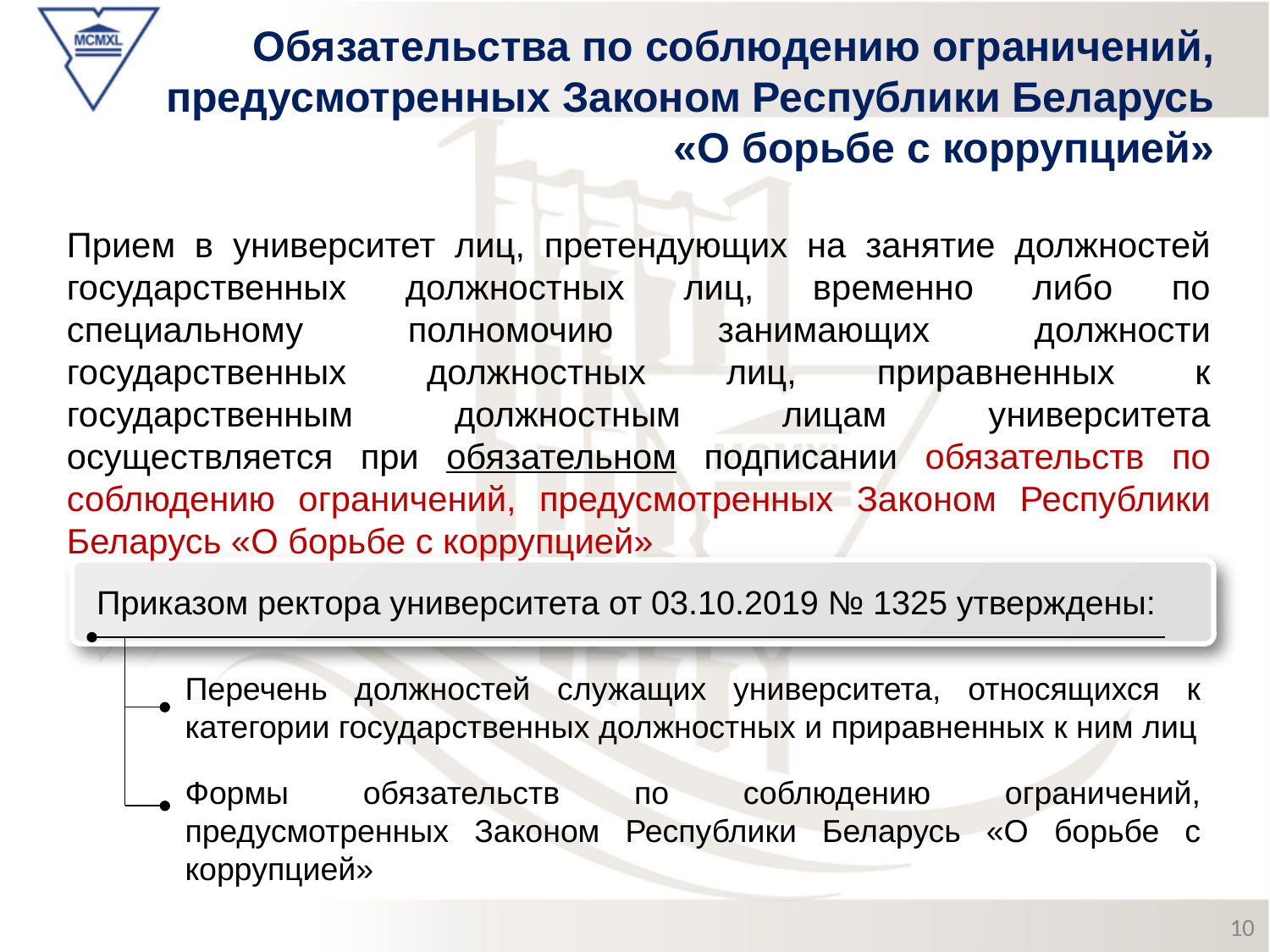

# Обязательства по соблюдению ограничений, предусмотренных Законом Республики Беларусь «О борьбе с коррупцией»
Прием в университет лиц, претендующих на занятие должностей государственных должностных лиц, временно либо по специальному полномочию занимающих должности государственных должностных лиц, приравненных к государственным должностным лицам университета осуществляется при обязательном подписании обязательств по соблюдению ограничений, предусмотренных Законом Республики Беларусь «О борьбе с коррупцией»

Приказом ректора университета от 03.10.2019 № 1325 утверждены:
Перечень должностей служащих университета, относящихся к категории государственных должностных и приравненных к ним лиц
Формы обязательств по соблюдению ограничений, предусмотренных Законом Республики Беларусь «О борьбе с коррупцией»

10